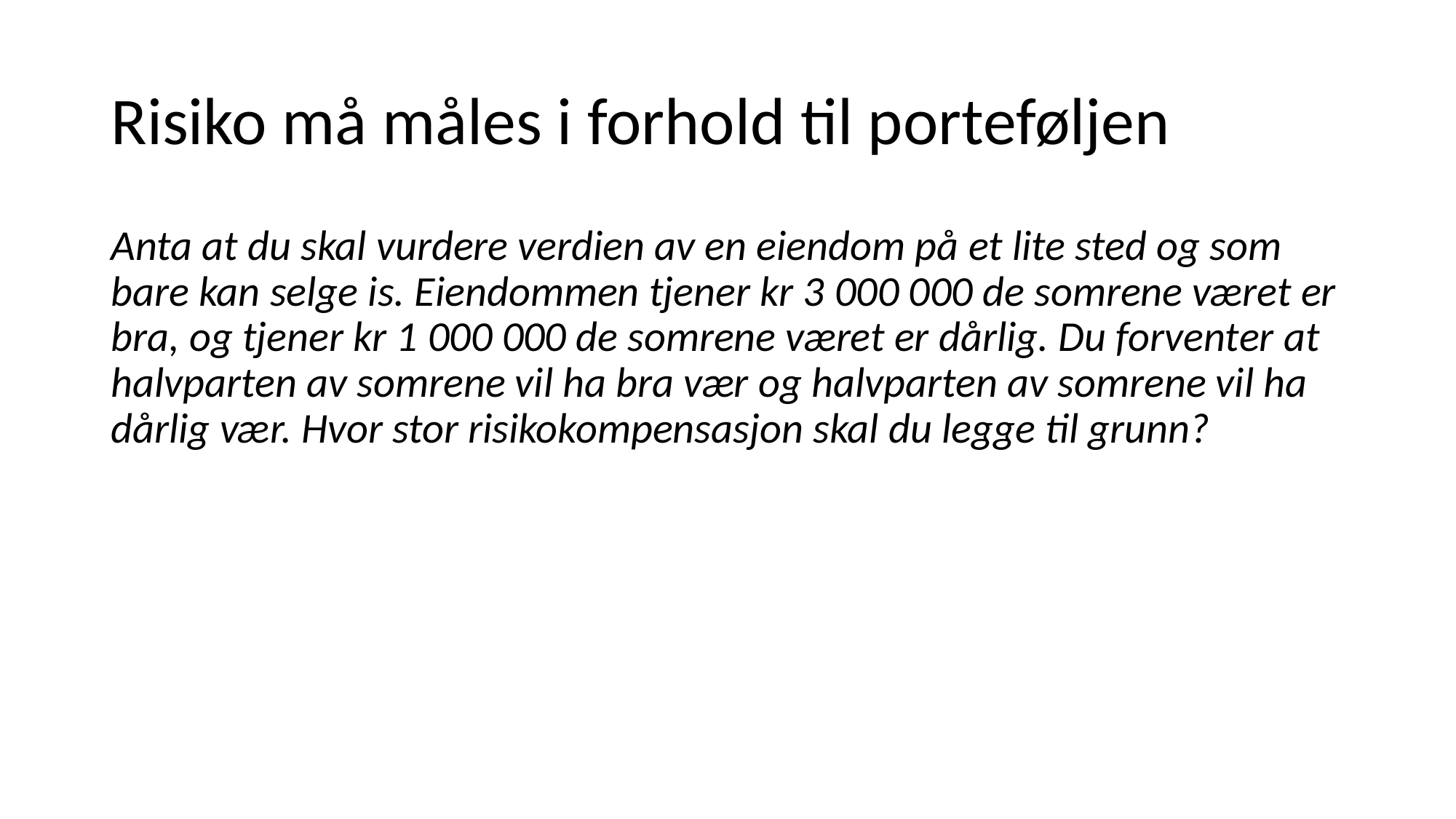

# Risiko må måles i forhold til porteføljen
Anta at du skal vurdere verdien av en eiendom på et lite sted og som bare kan selge is. Eiendommen tjener kr 3 000 000 de somrene været er bra, og tjener kr 1 000 000 de somrene været er dårlig. Du forventer at halvparten av somrene vil ha bra vær og halvparten av somrene vil ha dårlig vær. Hvor stor risikokompensasjon skal du legge til grunn?